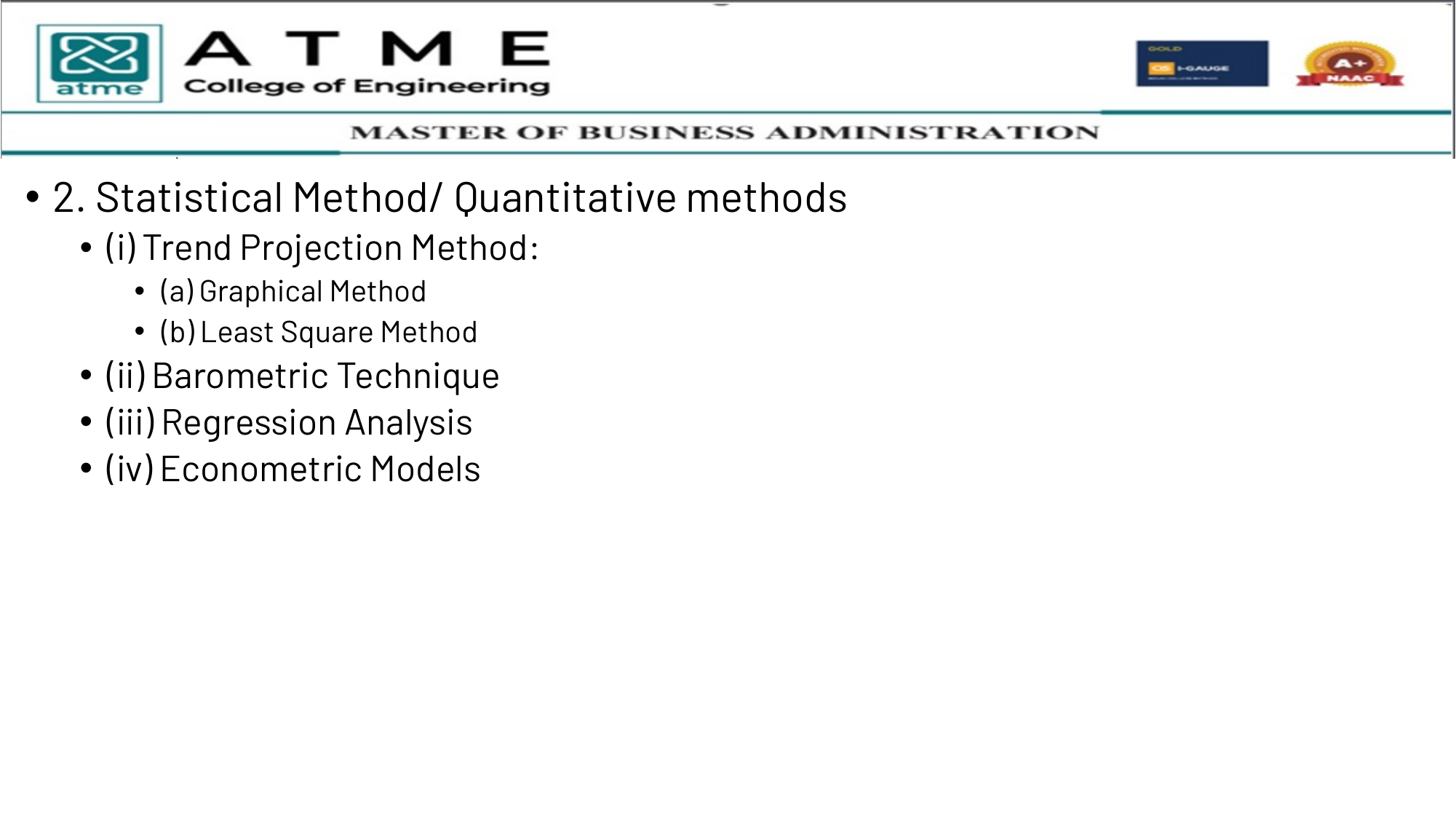

2. Statistical Method/ Quantitative methods
(i) Trend Projection Method:
(a) Graphical Method
(b) Least Square Method
(ii) Barometric Technique
(iii) Regression Analysis
(iv) Econometric Models